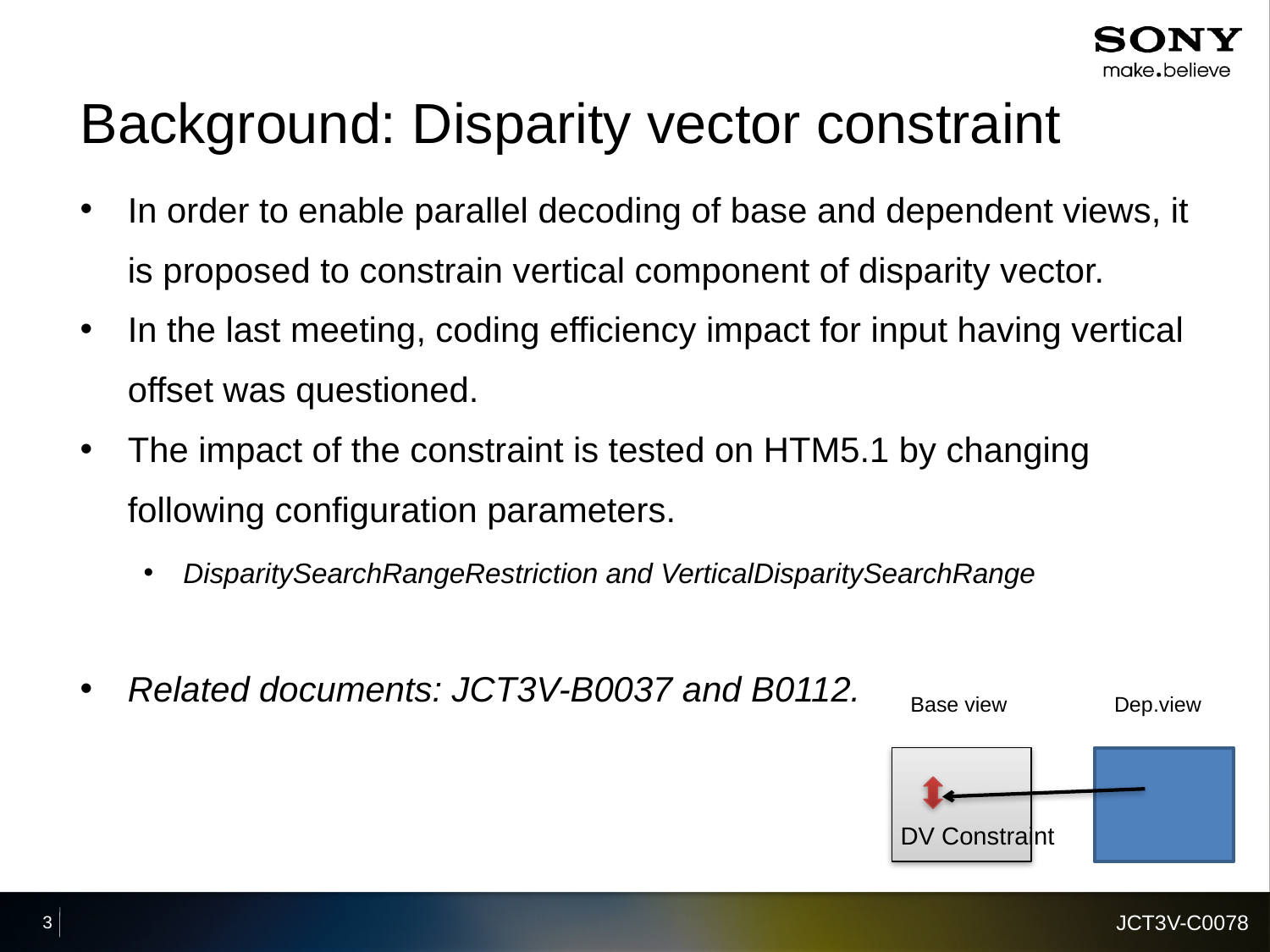

# Background: Disparity vector constraint
In order to enable parallel decoding of base and dependent views, it is proposed to constrain vertical component of disparity vector.
In the last meeting, coding efficiency impact for input having vertical offset was questioned.
The impact of the constraint is tested on HTM5.1 by changing following configuration parameters.
DisparitySearchRangeRestriction and VerticalDisparitySearchRange

Related documents: JCT3V-B0037 and B0112.
Base view
Dep.view

DV Constraint
JCT3V-C0078
3